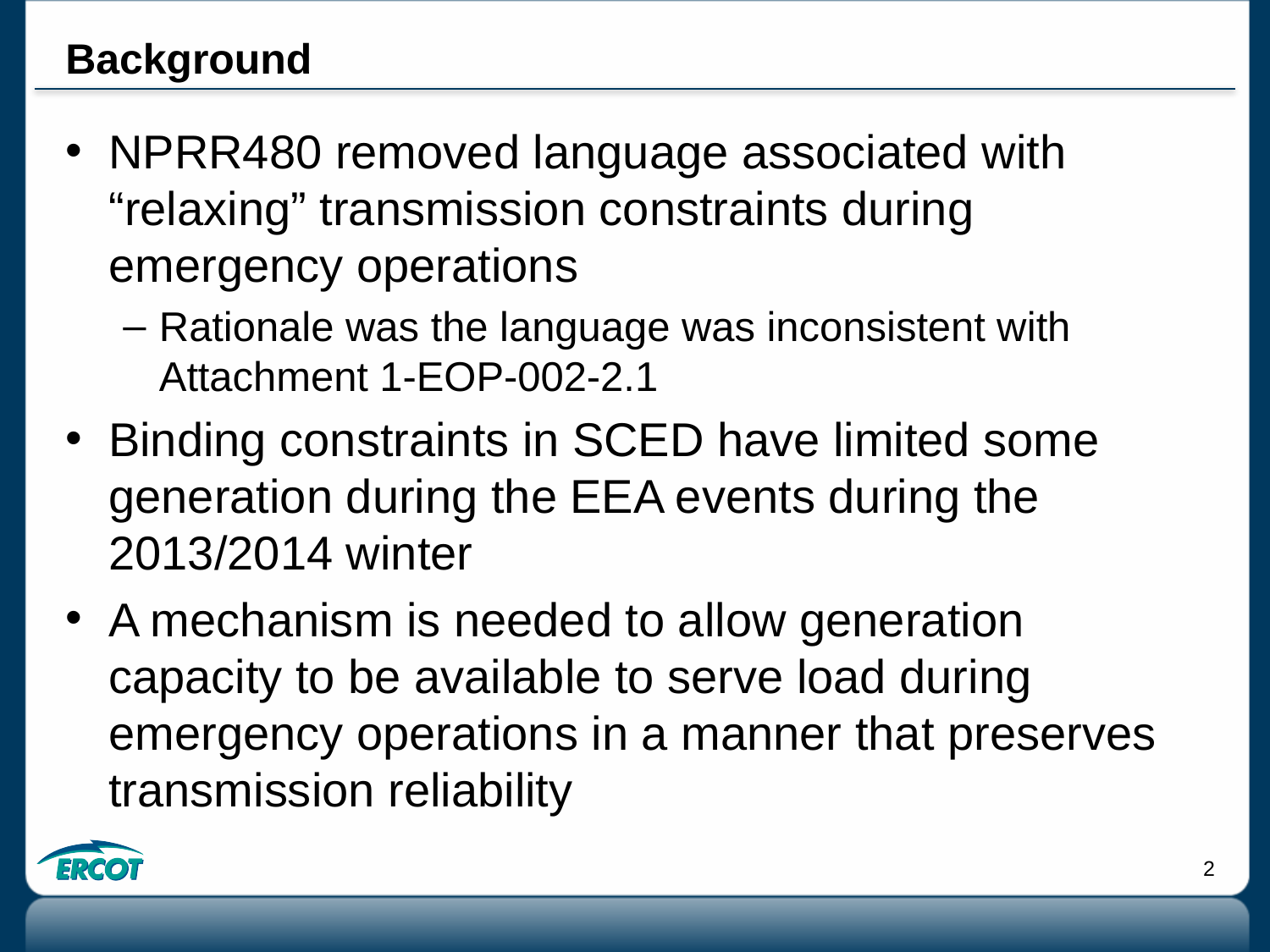

# Background
NPRR480 removed language associated with “relaxing” transmission constraints during emergency operations
Rationale was the language was inconsistent with Attachment 1-EOP-002-2.1
Binding constraints in SCED have limited some generation during the EEA events during the 2013/2014 winter
A mechanism is needed to allow generation capacity to be available to serve load during emergency operations in a manner that preserves transmission reliability